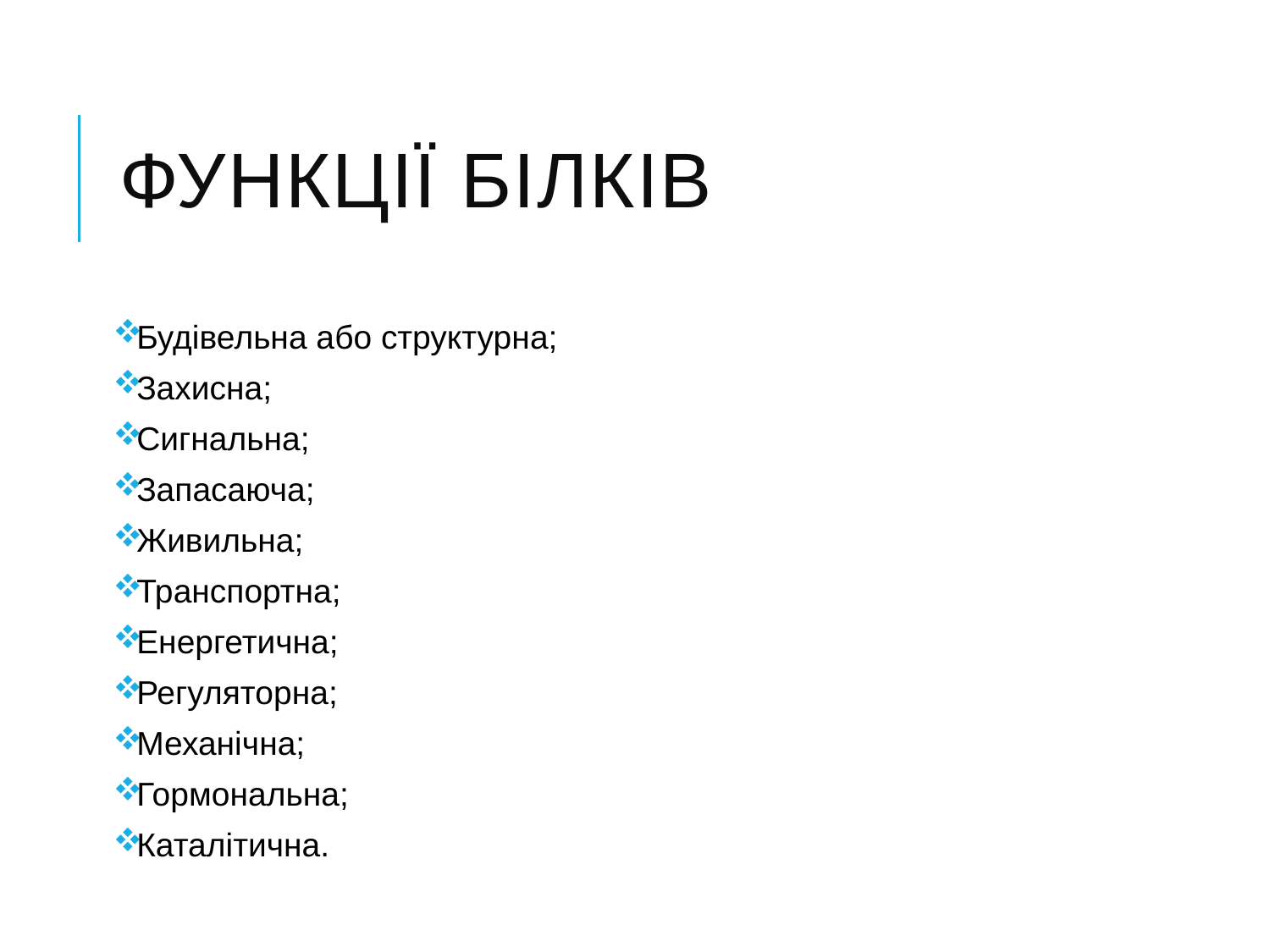

# Функції білків
Будівельна або структурна;
Захисна;
Сигнальна;
Запасаюча;
Живильна;
Транспортна;
Енергетична;
Регуляторна;
Механічна;
Гормональна;
Каталітична.